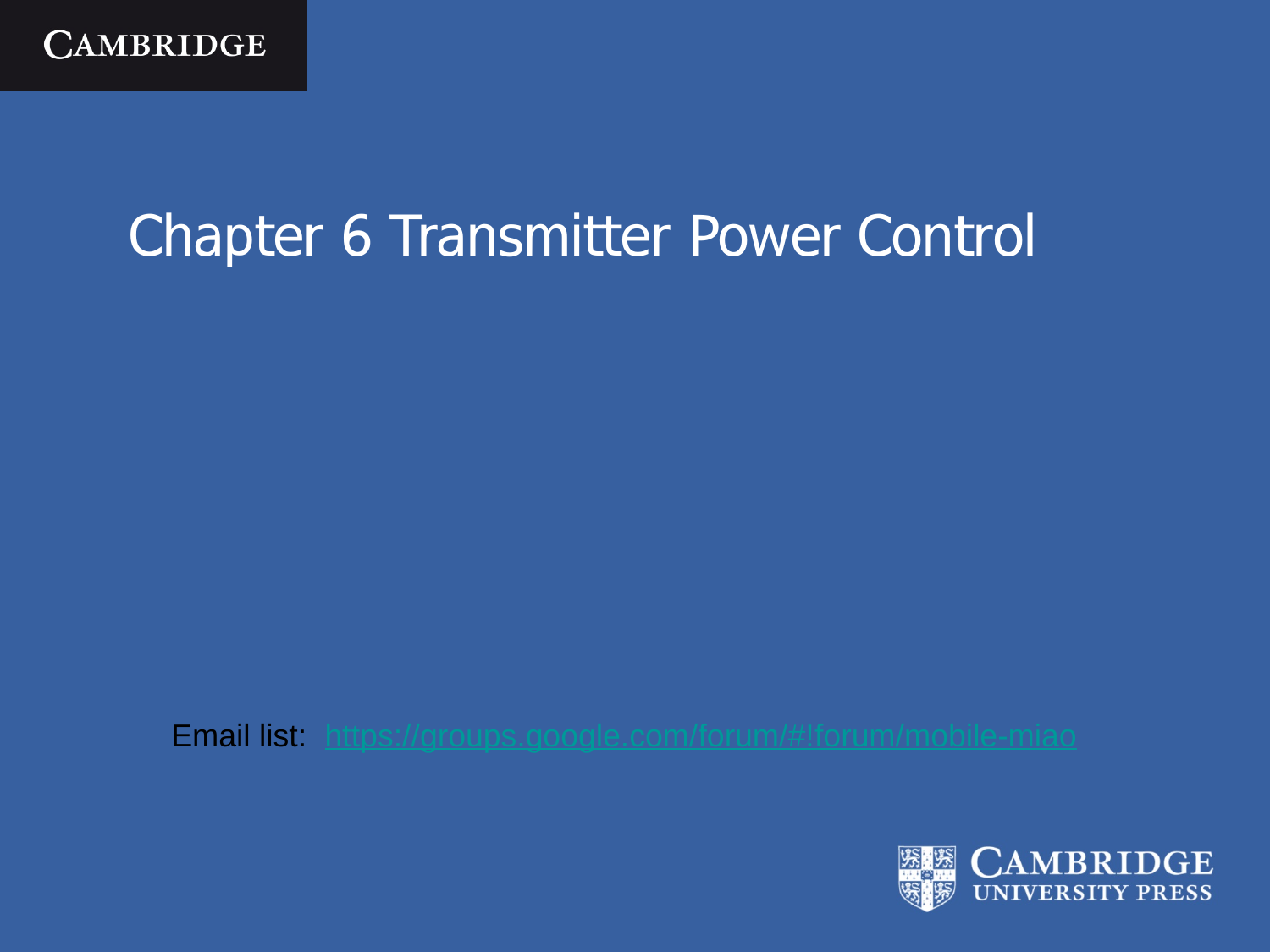

# Chapter 6 Transmitter Power Control

Email list:  https://groups.google.com/forum/#!forum/mobile-miao